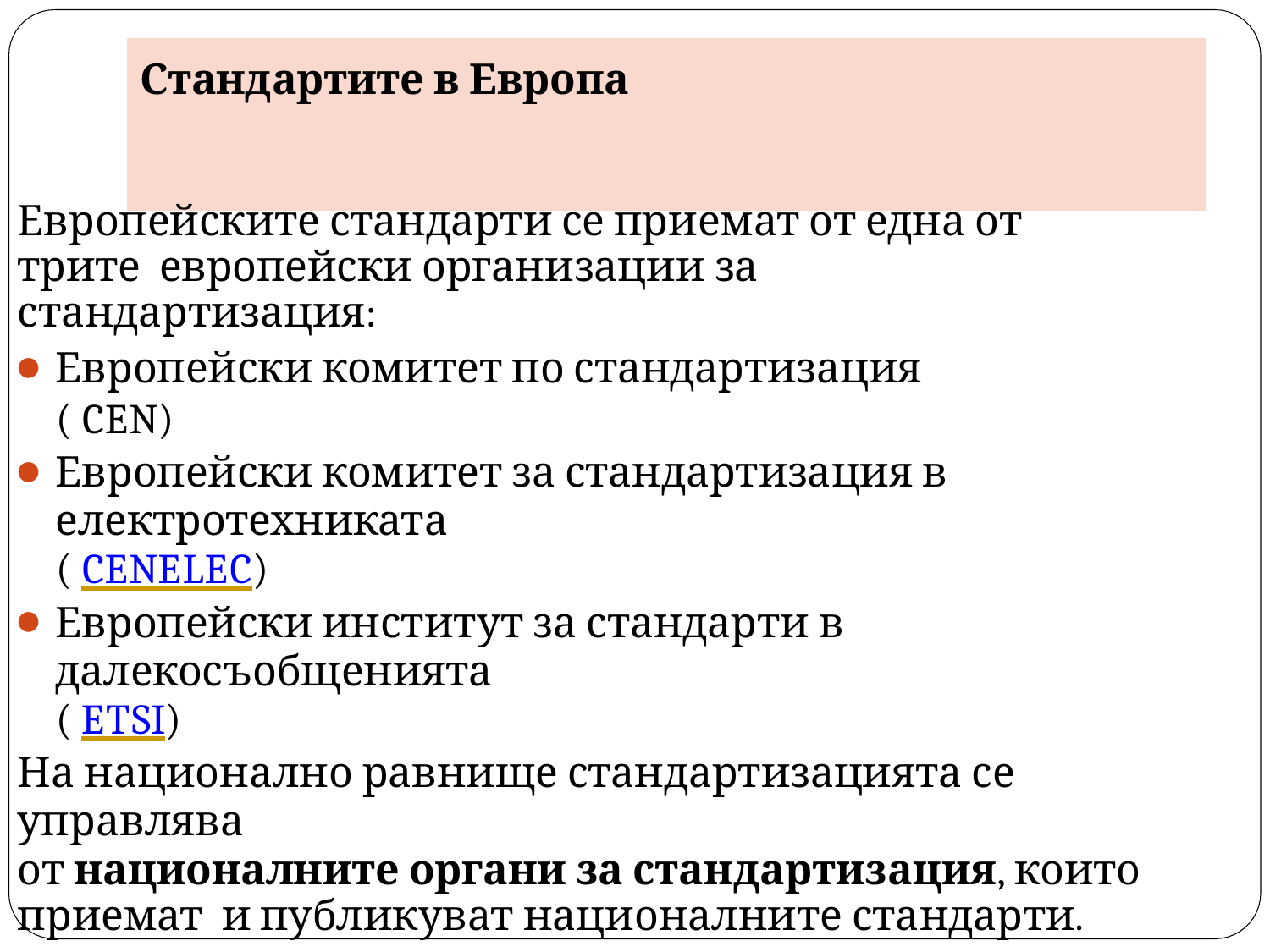

# Стандартите в Европа
Европейските стандарти се приемат от една от трите  европейски организации за стандартизация:
Европейски комитет по стандартизация ( CEN)
Европейски комитет за стандартизация в електротехниката
( CENELEC)
Европейски институт за стандарти в далекосъобщенията
( ETSI)
На национално равнище стандартизацията се управлява
от националните органи за стандартизация, които приемат  и публикуват националните стандарти.
Националните органи за стандартизация също така  транспонират всички европейски стандарти като идентични  национални стандарти и оттеглят всички противоречащи
национални стандарти.